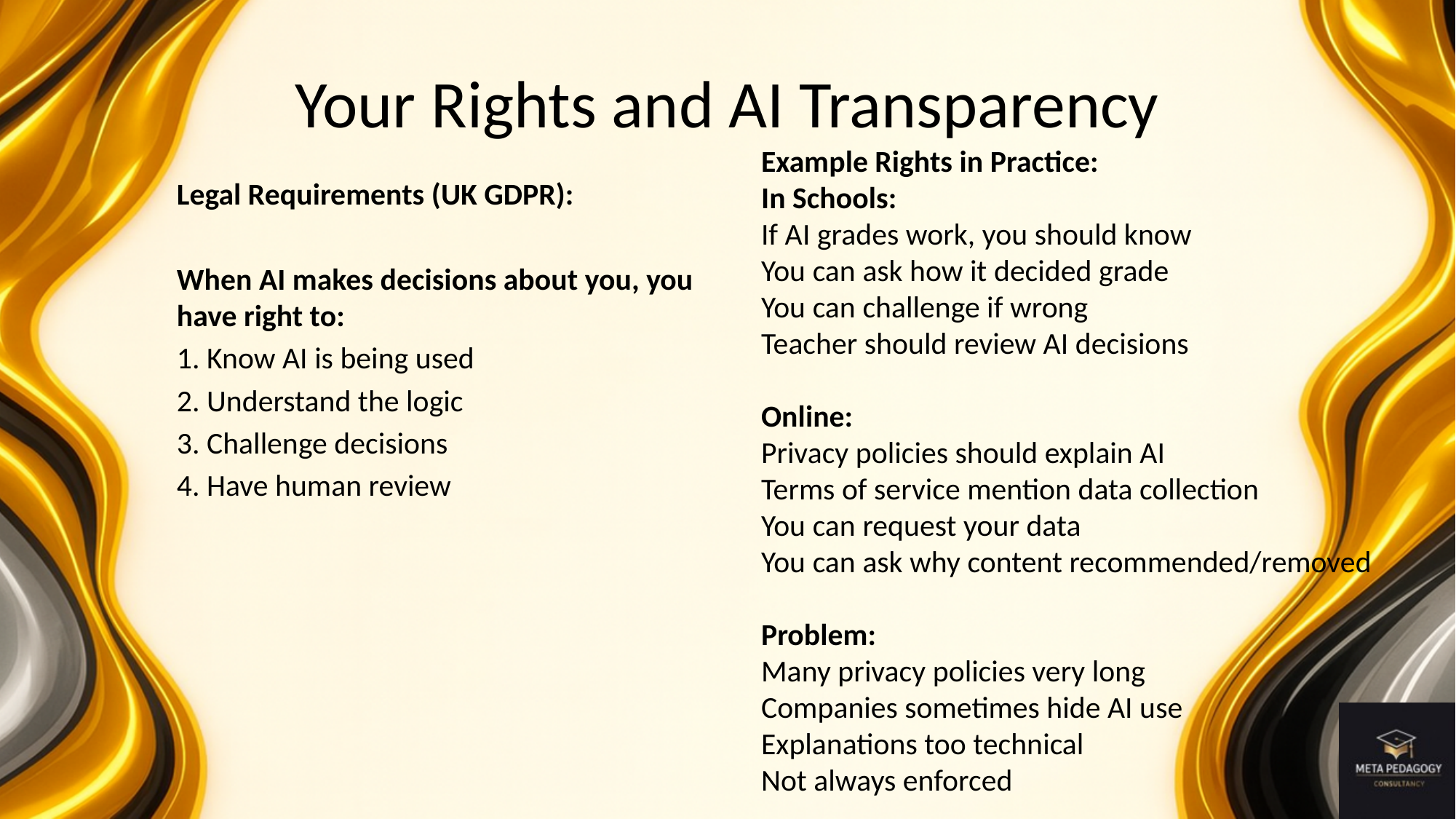

# Your Rights and AI Transparency

In Schools:
If AI grades work, you should know
You can ask how it decided grade
You can challenge if wrong
Teacher should review AI decisions

Online:
Privacy policies should explain AI
Terms of service mention data collection
You can request your data
You can ask why content recommended/removed

Problem:
Many privacy policies very long
Companies sometimes hide AI use
Explanations too technical
Not always enforced
Example Rights in Practice:
Legal Requirements (UK GDPR):

When AI makes decisions about you, you have right to:
1. Know AI is being used
2. Understand the logic
3. Challenge decisions
4. Have human review